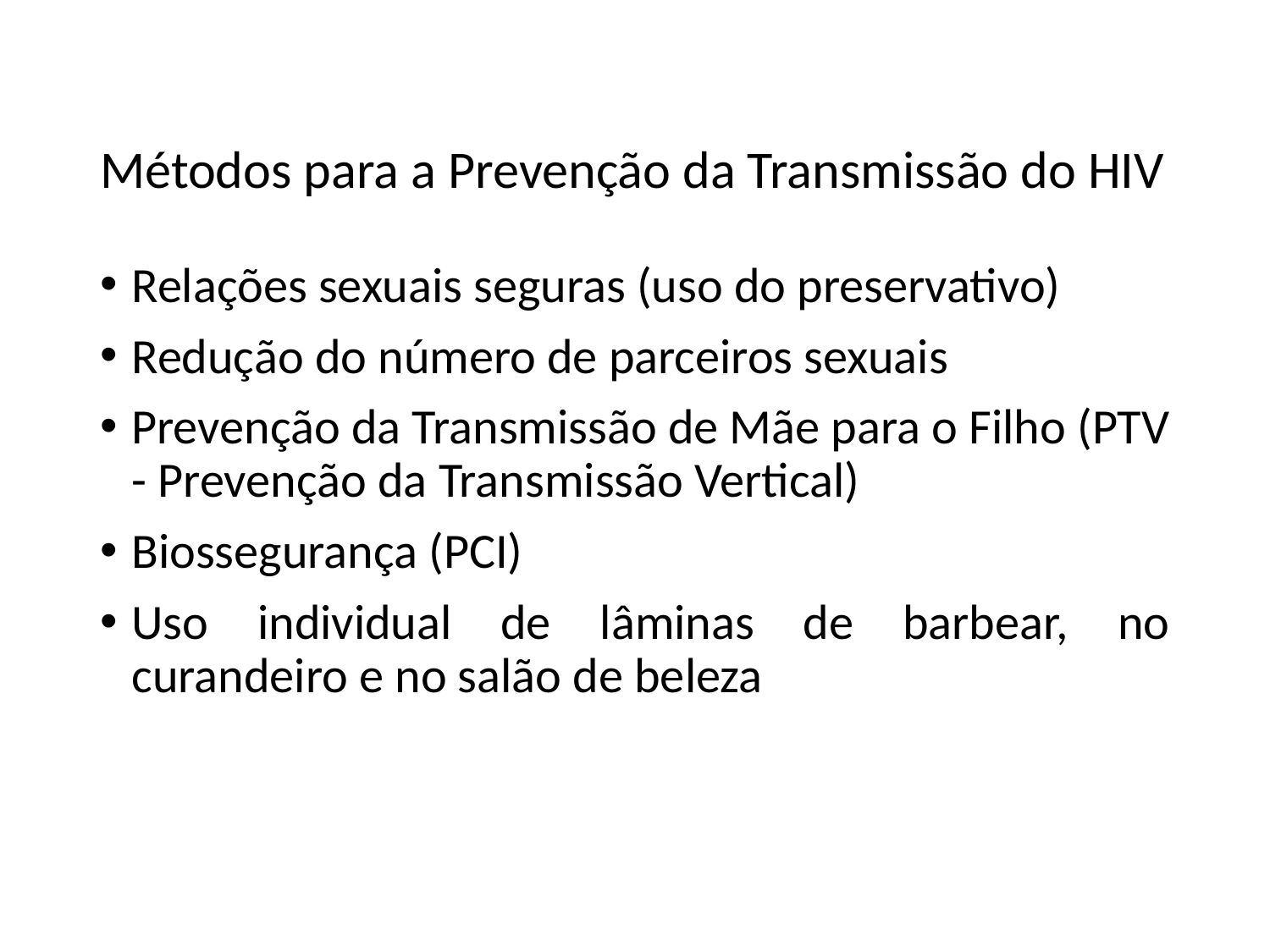

# Métodos para a Prevenção da Transmissão do HIV
Relações sexuais seguras (uso do preservativo)
Redução do número de parceiros sexuais
Prevenção da Transmissão de Mãe para o Filho (PTV - Prevenção da Transmissão Vertical)
Biossegurança (PCI)
Uso individual de lâminas de barbear, no curandeiro e no salão de beleza